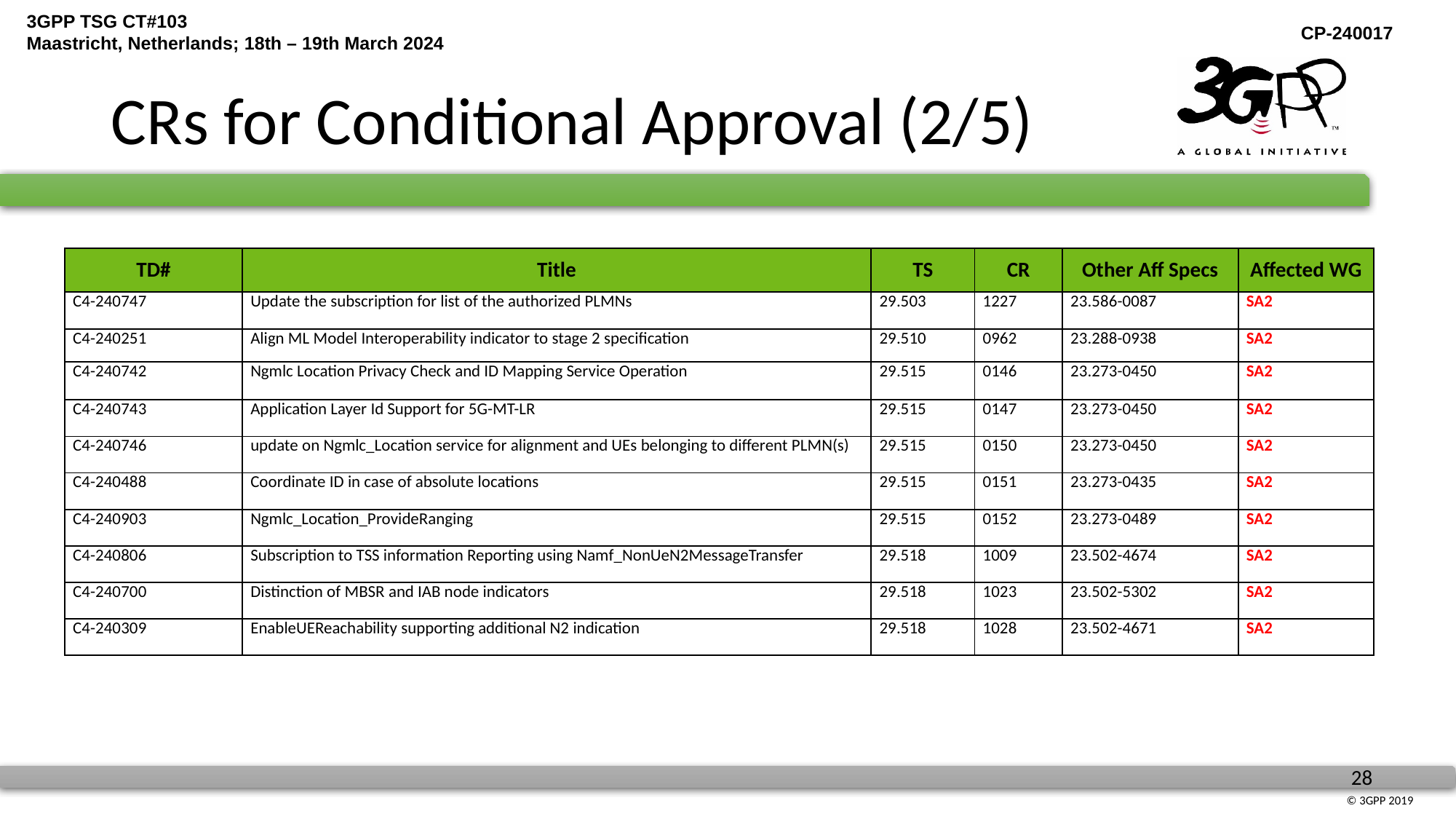

# CRs for Conditional Approval (2/5)
| TD# | Title | TS | CR | Other Aff Specs | Affected WG |
| --- | --- | --- | --- | --- | --- |
| C4-240747 | Update the subscription for list of the authorized PLMNs | 29.503 | 1227 | 23.586-0087 | SA2 |
| C4-240251 | Align ML Model Interoperability indicator to stage 2 specification | 29.510 | 0962 | 23.288-0938 | SA2 |
| C4-240742 | Ngmlc Location Privacy Check and ID Mapping Service Operation | 29.515 | 0146 | 23.273-0450 | SA2 |
| C4-240743 | Application Layer Id Support for 5G-MT-LR | 29.515 | 0147 | 23.273-0450 | SA2 |
| C4-240746 | update on Ngmlc\_Location service for alignment and UEs belonging to different PLMN(s) | 29.515 | 0150 | 23.273-0450 | SA2 |
| C4-240488 | Coordinate ID in case of absolute locations | 29.515 | 0151 | 23.273-0435 | SA2 |
| C4-240903 | Ngmlc\_Location\_ProvideRanging | 29.515 | 0152 | 23.273-0489 | SA2 |
| C4-240806 | Subscription to TSS information Reporting using Namf\_NonUeN2MessageTransfer | 29.518 | 1009 | 23.502-4674 | SA2 |
| C4-240700 | Distinction of MBSR and IAB node indicators | 29.518 | 1023 | 23.502-5302 | SA2 |
| C4-240309 | EnableUEReachability supporting additional N2 indication | 29.518 | 1028 | 23.502-4671 | SA2 |